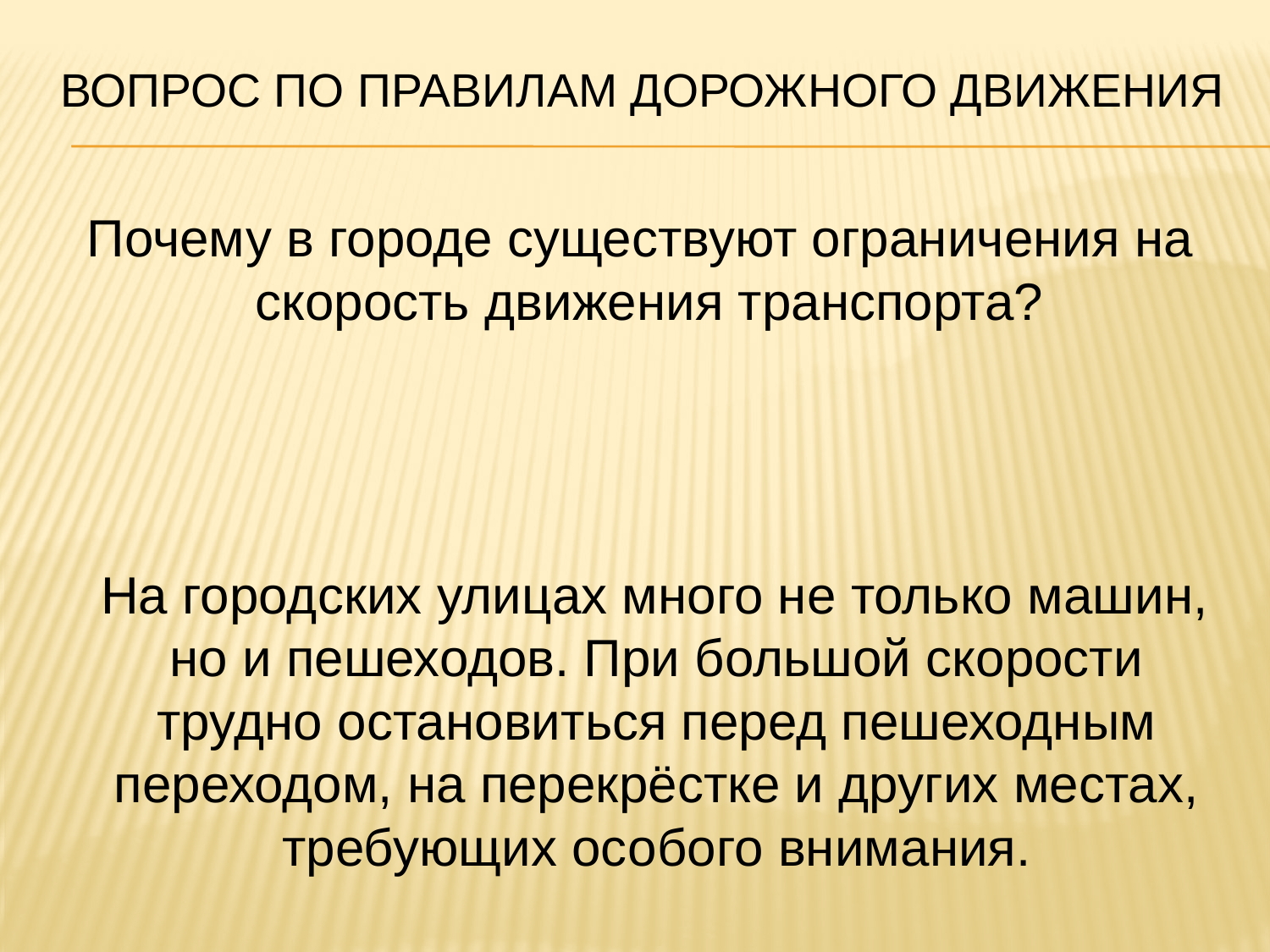

# Вопрос по правилам дорожного движения
 Почему в городе существуют ограничения на скорость движения транспорта?

   На городских улицах много не только машин, но и пешеходов. При большой скорости трудно остановиться перед пешеходным переходом, на перекрёстке и других местах, требующих особого внимания.